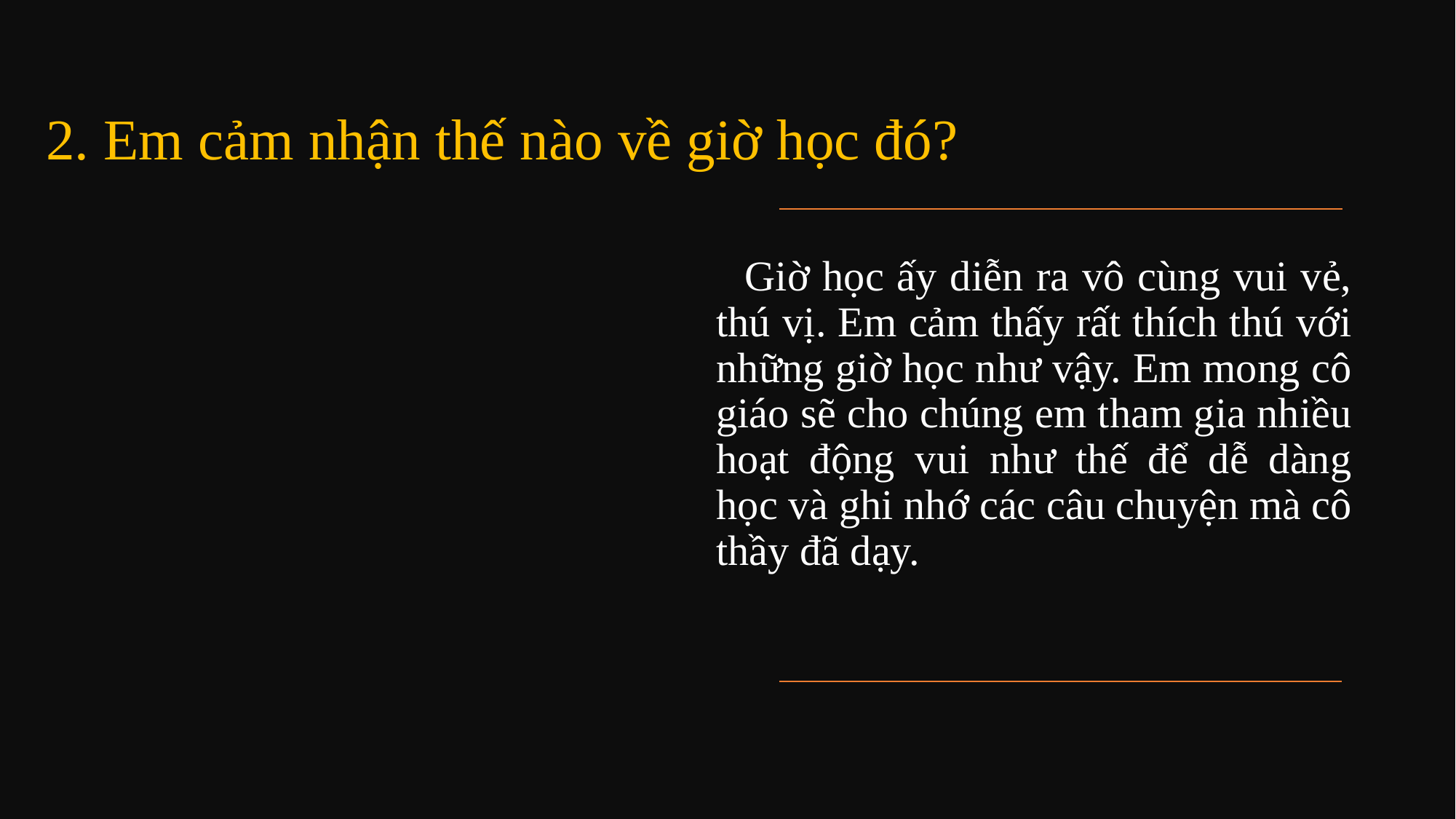

2. Em cảm nhận thế nào về giờ học đó?
  Giờ học ấy diễn ra vô cùng vui vẻ, thú vị. Em cảm thấy rất thích thú với những giờ học như vậy. Em mong cô giáo sẽ cho chúng em tham gia nhiều hoạt động vui như thế để dễ dàng học và ghi nhớ các câu chuyện mà cô thầy đã dạy.